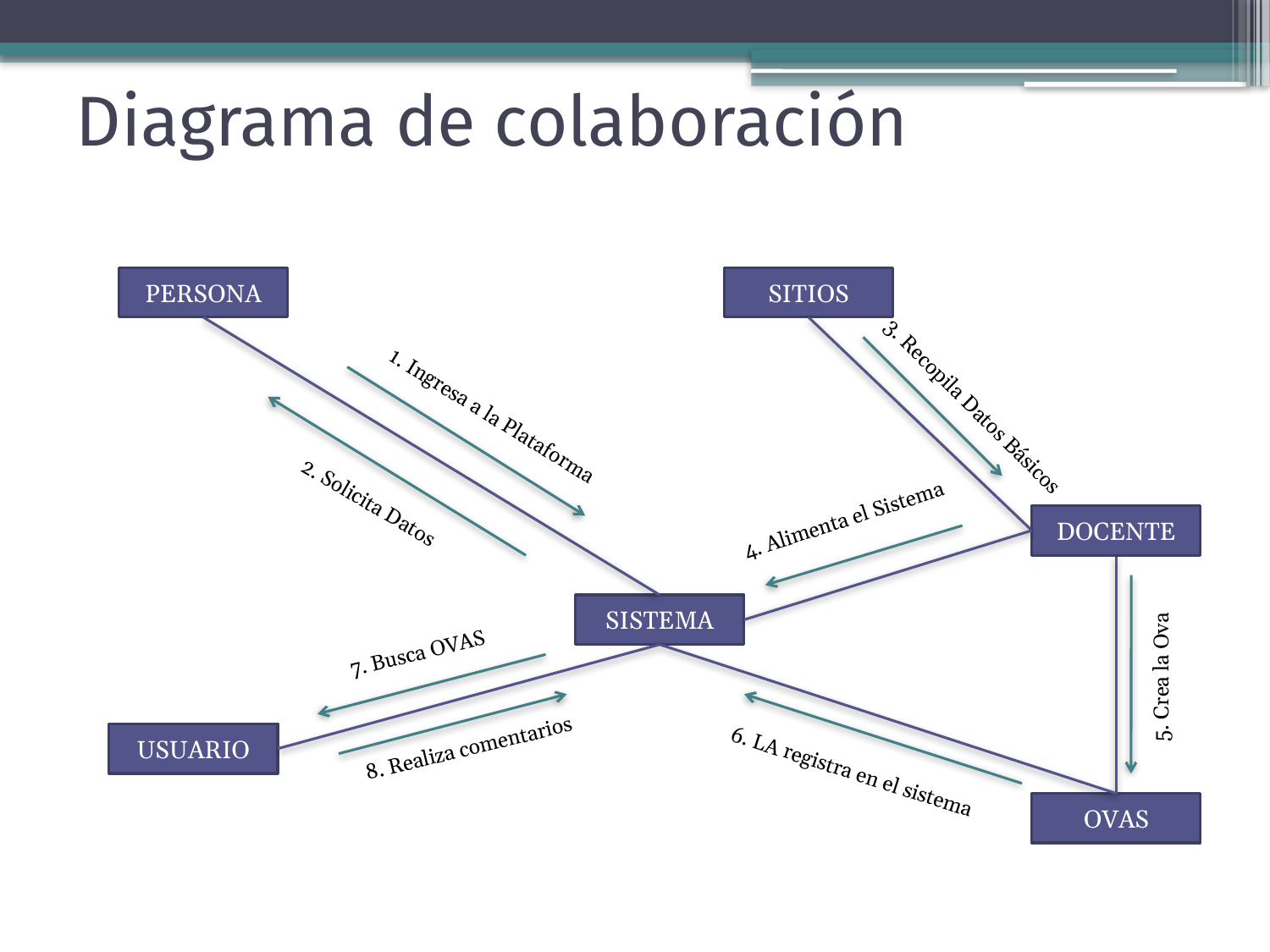

# Diagrama de colaboración
PERSONA
SITIOS
3. Recopila Datos Básicos
1. Ingresa a la Plataforma
2. Solicita Datos
4. Alimenta el Sistema
DOCENTE
SISTEMA
7. Busca OVAS
5. Crea la Ova
USUARIO
8. Realiza comentarios
6. LA registra en el sistema
OVAS